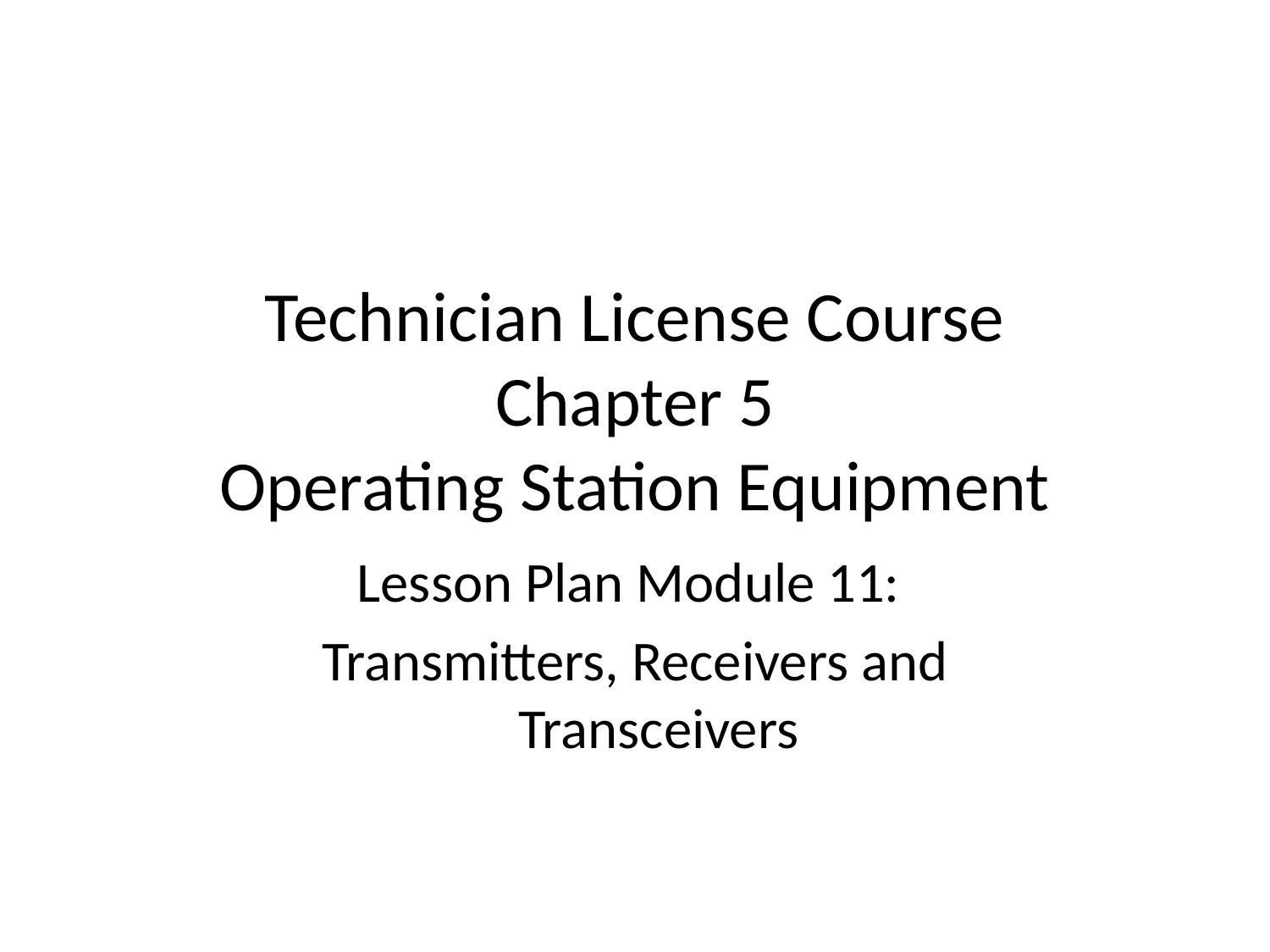

Technician License Course
Chapter 5
Operating Station Equipment
Lesson Plan Module 11:
Transmitters, Receivers and Transceivers